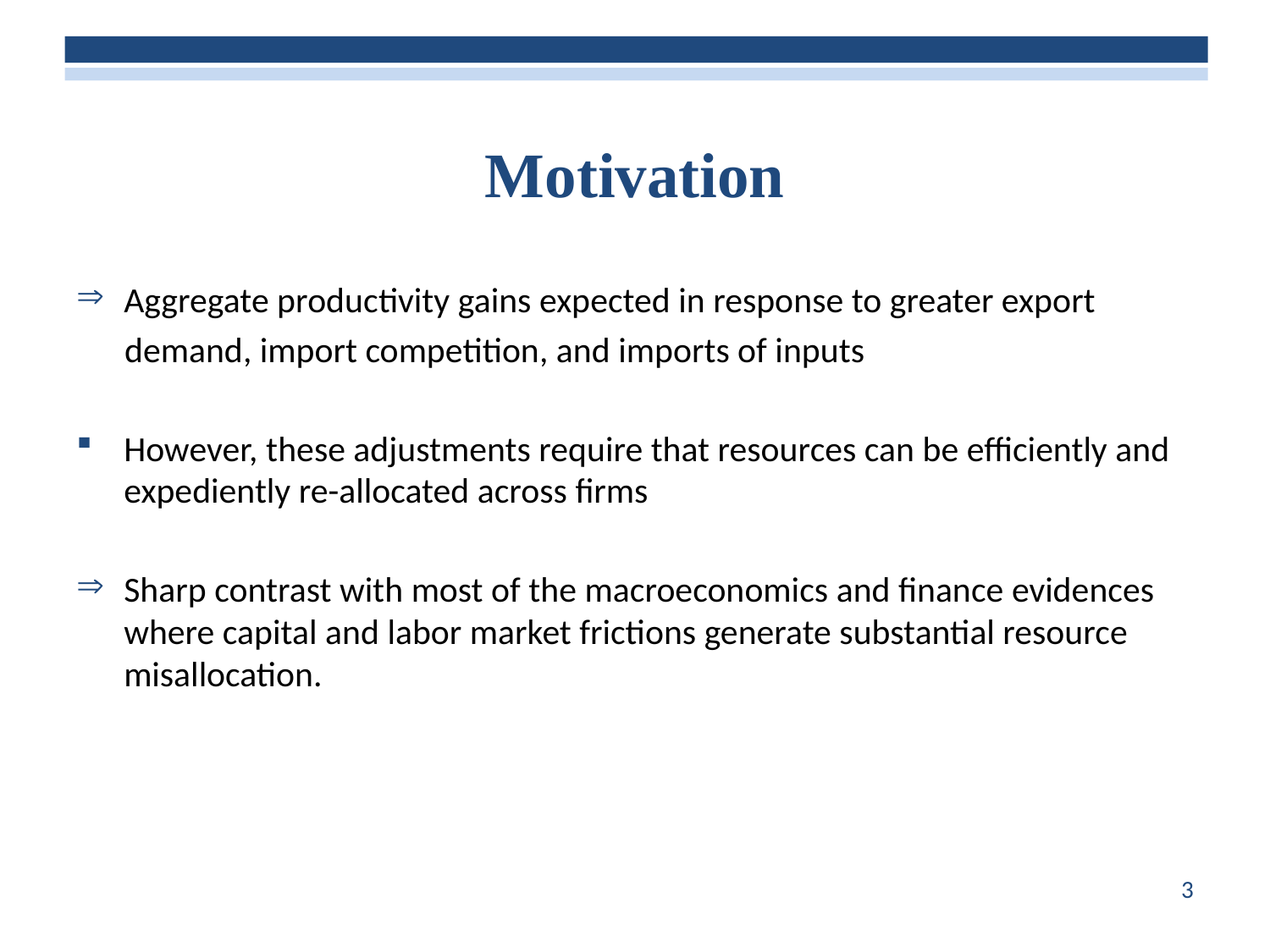

# Motivation

Aggregate productivity gains expected in response to greater export
      demand, import competition, and imports of inputs

However, these adjustments require that resources can be efficiently and expediently re-allocated across firms

Sharp contrast with most of the macroeconomics and finance evidences where capital and labor market frictions generate substantial resource misallocation.

3